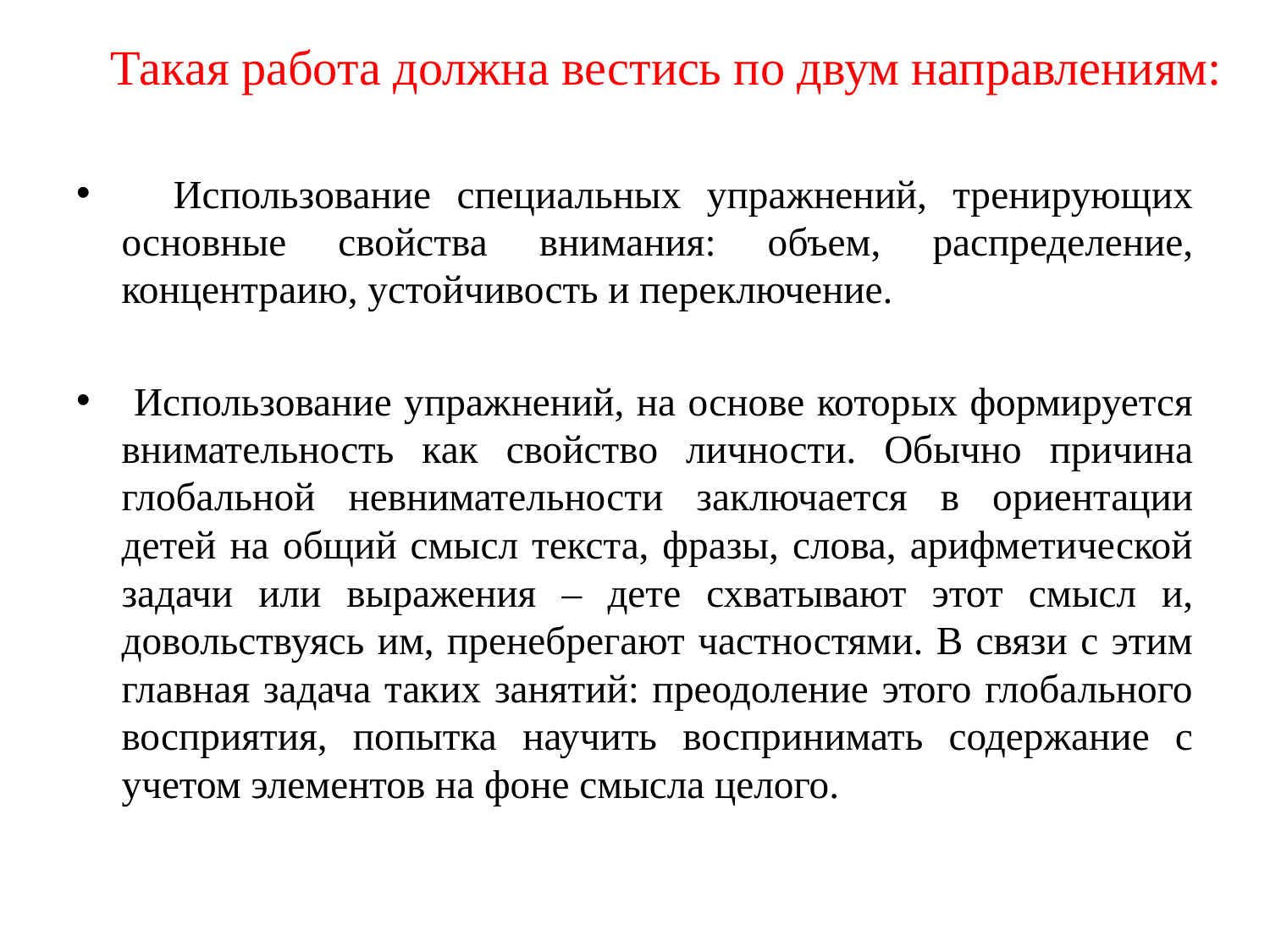

# Такая работа должна вестись по двум направлениям:

  Использование специальных упражнений, тренирующих основные свойства внимания: объем, распределение, концентраию, устойчивость и переключение.

 Использование упражнений, на основе которых формируется внимательность как свойство личности. Обычно причина глобальной невнимательности заключается в ориентации детей на общий смысл текста, фразы, слова, арифметической задачи или выражения – дете схватывают этот смысл и, довольствуясь им, пренебрегают частностями. В связи с этим главная задача таких занятий: преодоление этого глобального восприятия, попытка научить воспринимать содержание с учетом элементов на фоне смысла целого.